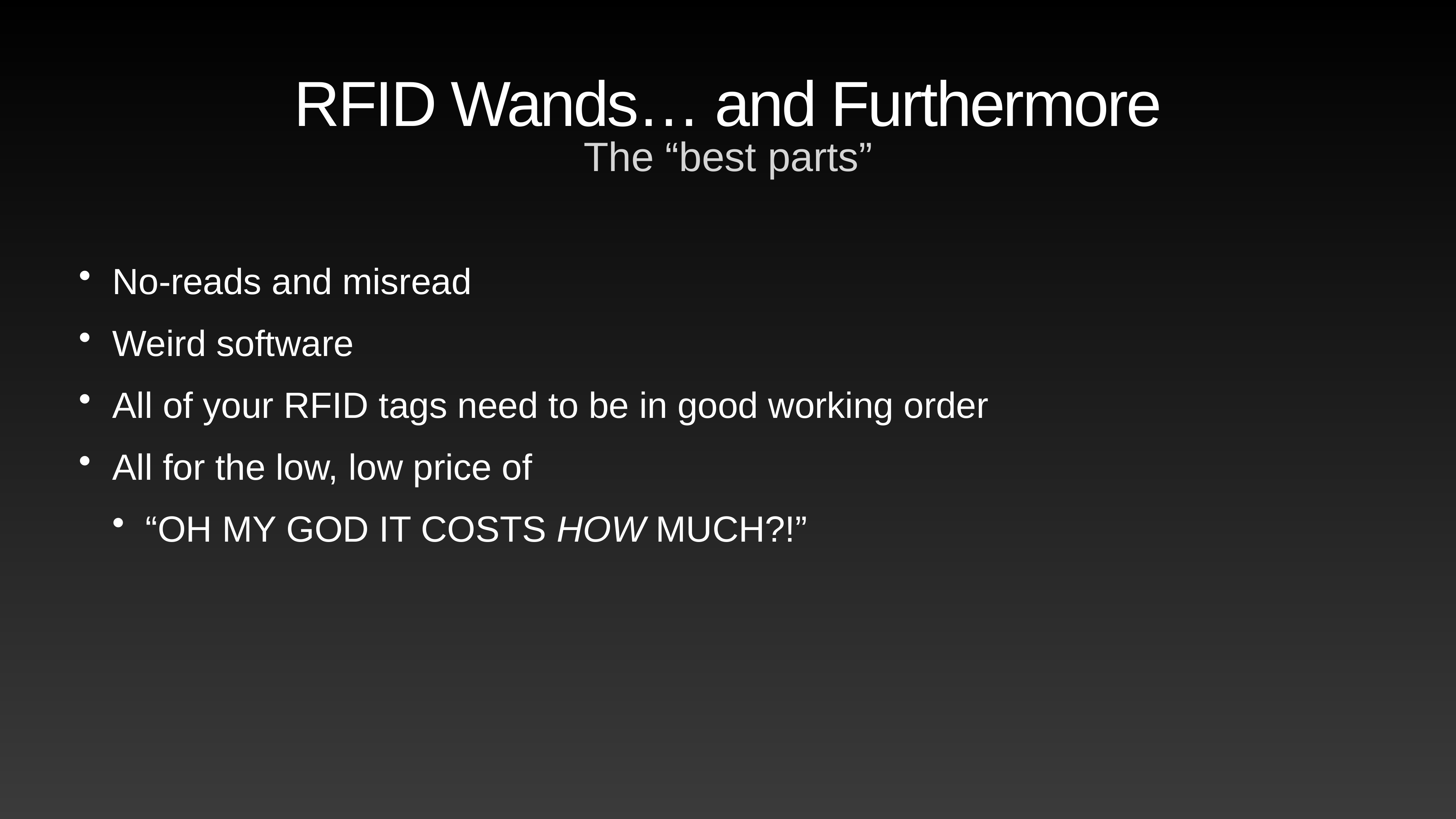

# RFID Wands… and Furthermore
The “best parts”
No-reads and misread
Weird software
All of your RFID tags need to be in good working order
All for the low, low price of
“OH MY GOD IT COSTS HOW MUCH?!”